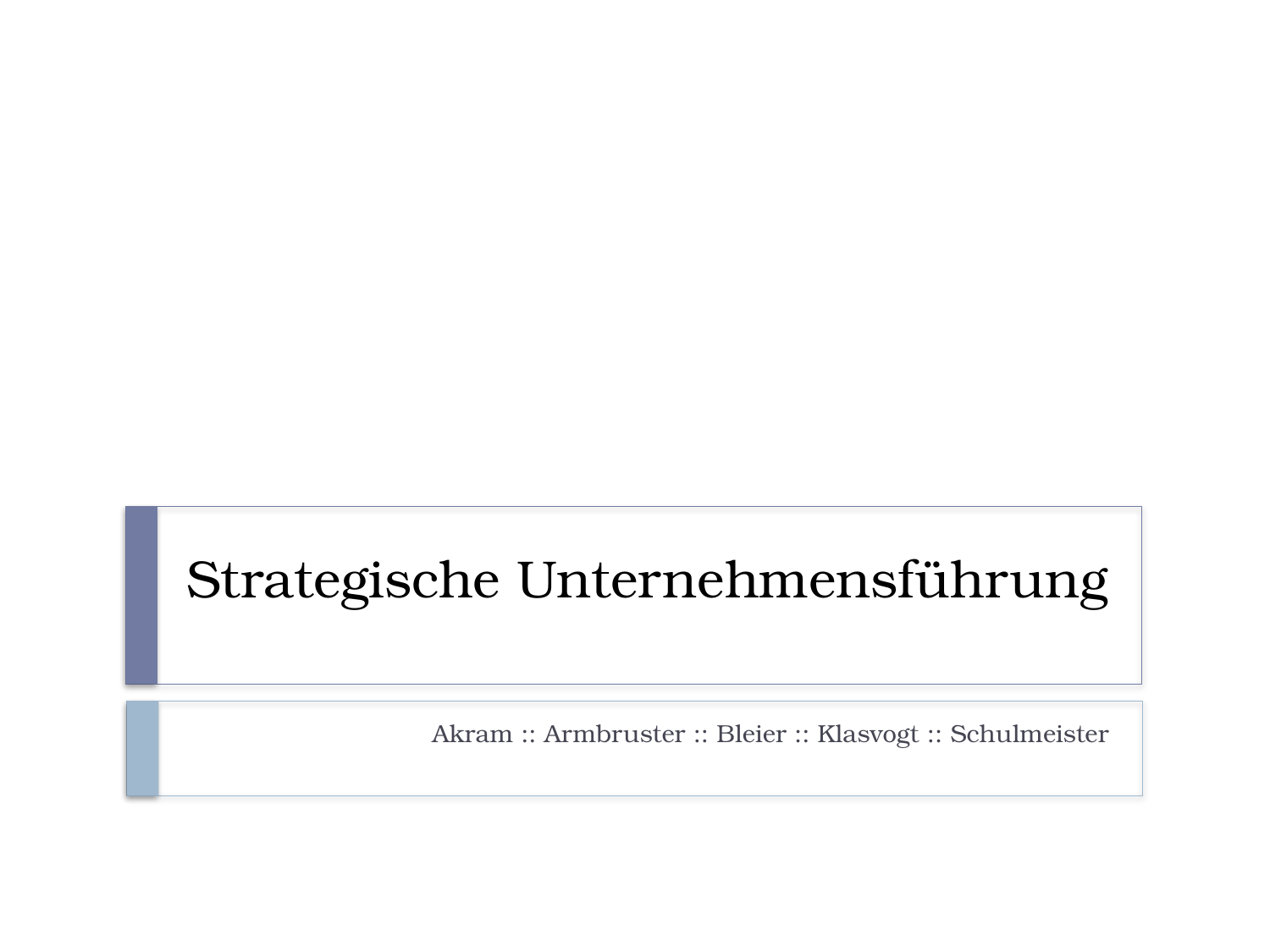

# Strategische Unternehmensführung
Akram :: Armbruster :: Bleier :: Klasvogt :: Schulmeister